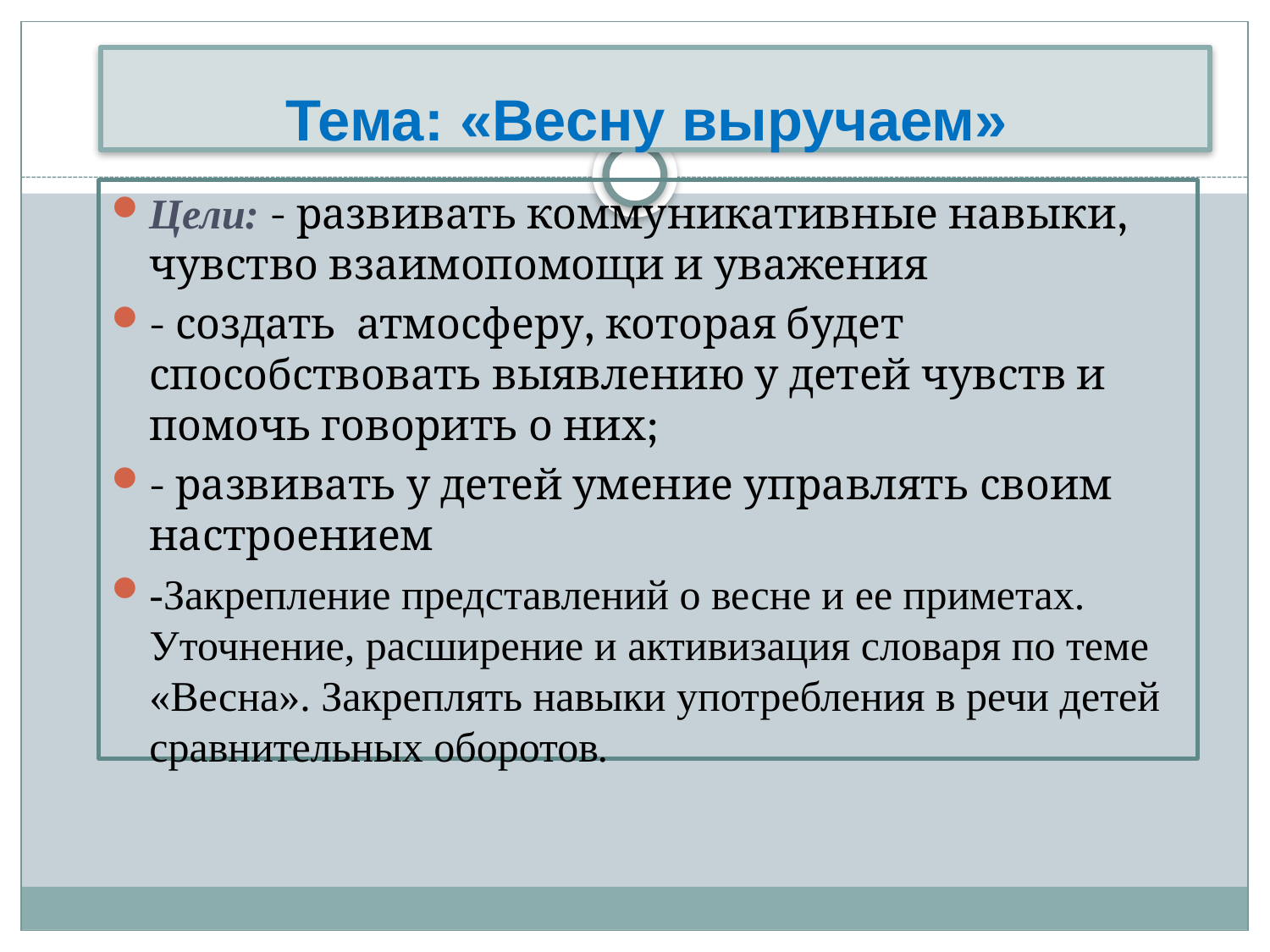

# Тема: «Весну выручаем»

Цели: - развивать коммуникативные навыки, чувство взаимопомощи и уважения
- создать  атмосферу, которая будет способствовать выявлению у детей чувств и помочь говорить о них;
- развивать у детей умение управлять своим настроением
-Закрепление представлений о весне и ее приметах. Уточнение, расширение и активизация словаря по теме «Весна». Закреплять навыки употребления в речи детей сравнительных оборотов.